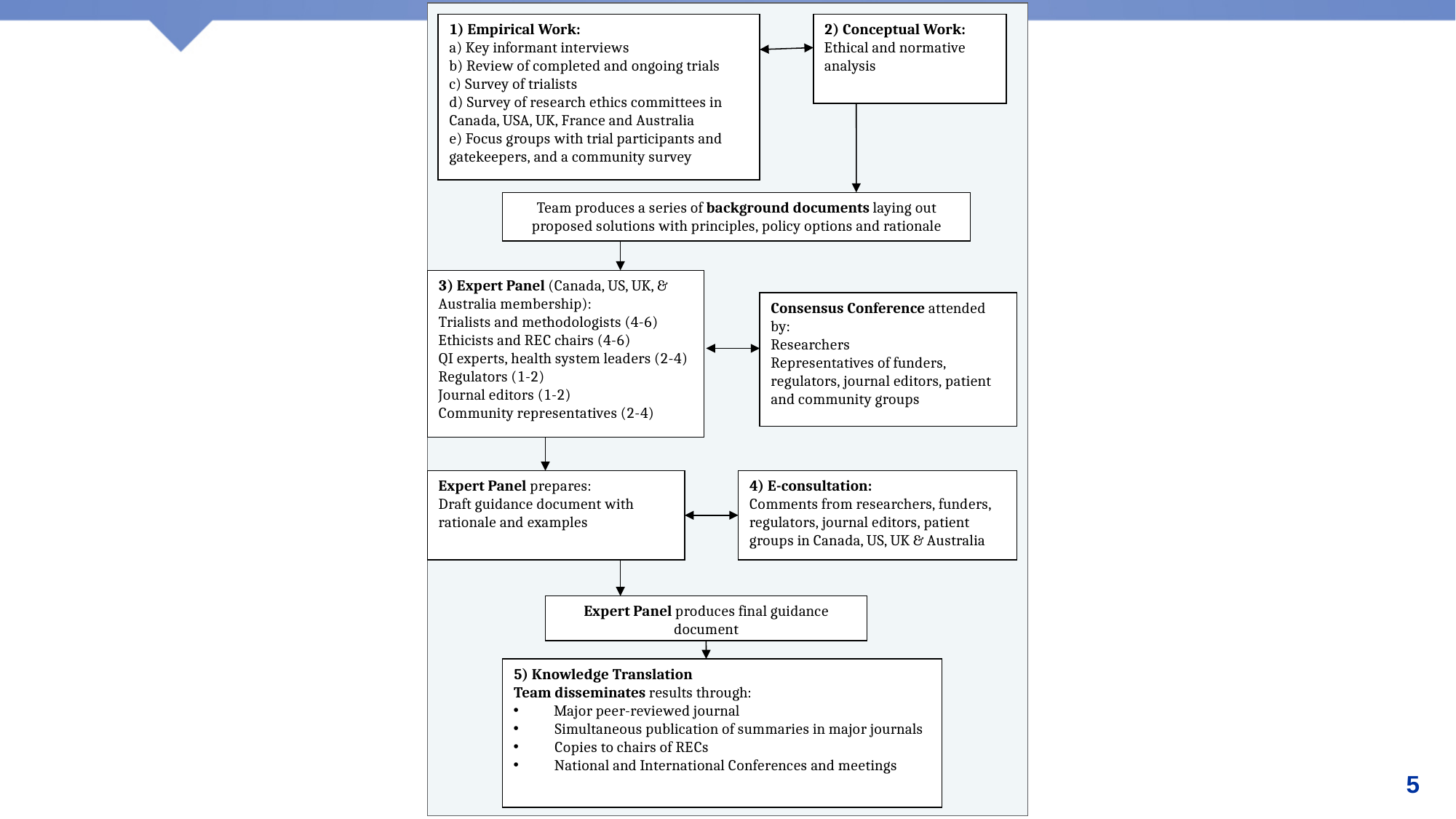

1) Empirical Work:
a) Key informant interviews
b) Review of completed and ongoing trials
c) Survey of trialists
d) Survey of research ethics committees in Canada, USA, UK, France and Australia
e) Focus groups with trial participants and gatekeepers, and a community survey
2) Conceptual Work:
Ethical and normative analysis
Team produces a series of background documents laying out proposed solutions with principles, policy options and rationale
3) Expert Panel (Canada, US, UK, & Australia membership):
Trialists and methodologists (4-6)
Ethicists and REC chairs (4-6)
QI experts, health system leaders (2-4)
Regulators (1-2)
Journal editors (1-2)
Community representatives (2-4)
Consensus Conference attended by:
Researchers
Representatives of funders, regulators, journal editors, patient and community groups
Expert Panel prepares:
Draft guidance document with rationale and examples
4) E-consultation:
Comments from researchers, funders, regulators, journal editors, patient groups in Canada, US, UK & Australia
Expert Panel produces final guidance document
5) Knowledge Translation
Team disseminates results through:
Major peer-reviewed journal
Simultaneous publication of summaries in major journals
Copies to chairs of RECs
National and International Conferences and meetings
Objectives
5